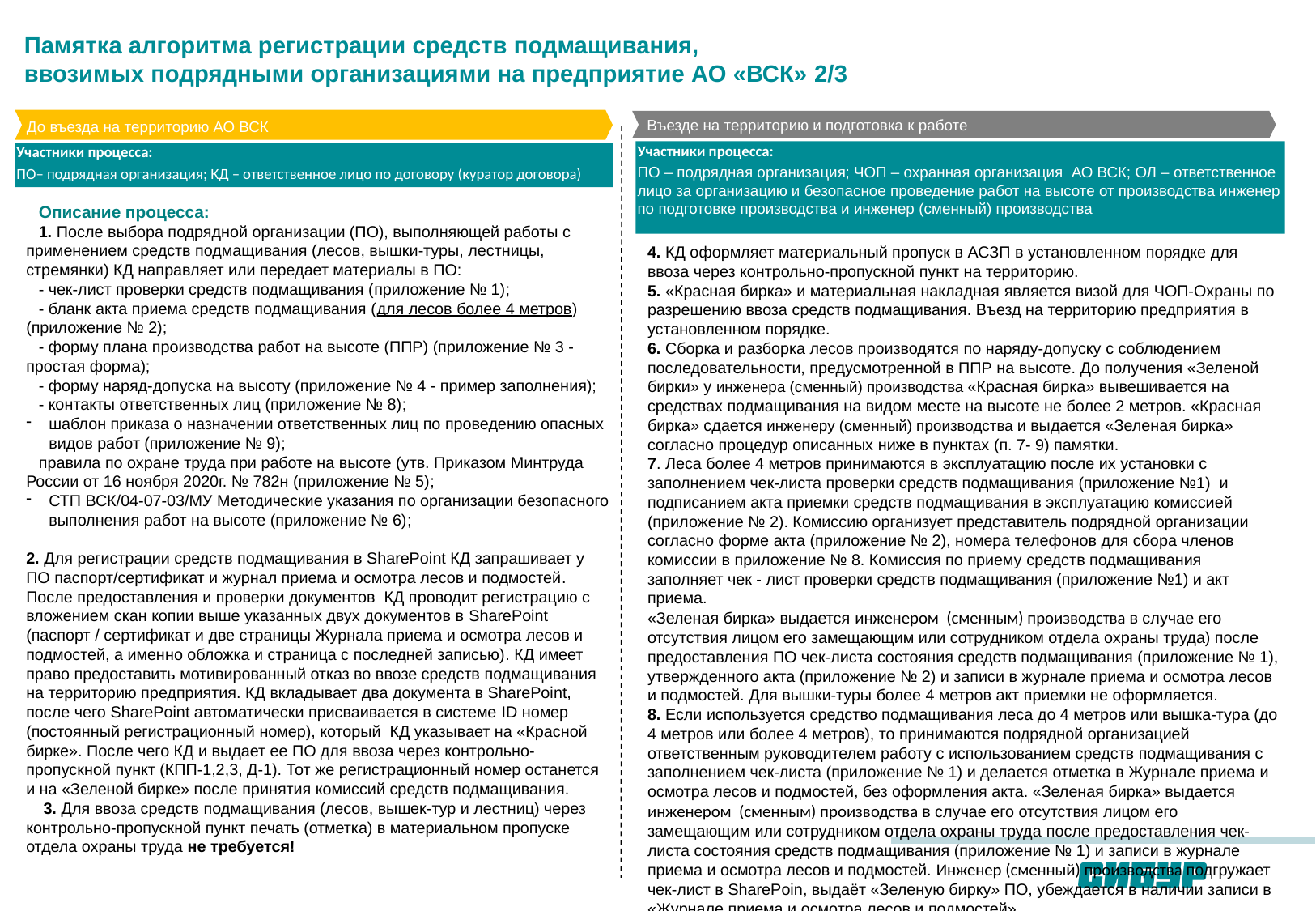

# Памятка алгоритма регистрации средств подмащивания, ввозимых подрядными организациями на предприятие АО «ВСК» 2/3

До въезда на территорию АО ВСК

Въезде на территорию и подготовка к работе
Участники процесса:
ПО – подрядная организация; ЧОП – охранная организация  АО ВСК; ОЛ – ответственное лицо за организацию и безопасное проведение работ на высоте от производства инженер по подготовке производства и инженер (сменный) производства
Участники процесса:
ПО– подрядная организация; КД – ответственное лицо по договору (куратор договора)

Описание процесса:
1. После выбора подрядной организации (ПО), выполняющей работы с применением средств подмащивания (лесов, вышки-туры, лестницы, стремянки) КД направляет или передает материалы в ПО:
- чек-лист проверки средств подмащивания (приложение № 1);
- бланк акта приема средств подмащивания (для лесов более 4 метров) (приложение № 2);
- форму плана производства работ на высоте (ППР) (приложение № 3 - простая форма);
- форму наряд-допуска на высоту (приложение № 4 - пример заполнения);
- контакты ответственных лиц (приложение № 8);
шаблон приказа о назначении ответственных лиц по проведению опасных видов работ (приложение № 9);
правила по охране труда при работе на высоте (утв. Приказом Минтруда России от 16 ноября 2020г. № 782н (приложение № 5);
СТП ВСК/04-07-03/МУ Методические указания по организации безопасного выполнения работ на высоте (приложение № 6);

2. Для регистрации средств подмащивания в SharePoint КД запрашивает у ПО паспорт/сертификат и журнал приема и осмотра лесов и подмостей. После предоставления и проверки документов  КД проводит регистрацию с вложением скан копии выше указанных двух документов в SharePoint (паспорт / сертификат и две страницы Журнала приема и осмотра лесов и подмостей, а именно обложка и страница с последней записью). КД имеет право предоставить мотивированный отказ во ввозе средств подмащивания на территорию предприятия. КД вкладывает два документа в SharePoint, после чего SharePoint автоматически присваивается в системе ID номер (постоянный регистрационный номер), который  КД указывает на «Красной бирке». После чего КД и выдает ее ПО для ввоза через контрольно-пропускной пункт (КПП-1,2,3, Д-1). Тот же регистрационный номер останется и на «Зеленой бирке» после принятия комиссий средств подмащивания.
 3. Для ввоза средств подмащивания (лесов, вышек-тур и лестниц) через контрольно-пропускной пункт печать (отметка) в материальном пропуске отдела охраны труда не требуется!

4. КД оформляет материальный пропуск в АСЗП в установленном порядке для ввоза через контрольно-пропускной пункт на территорию.
5. «Красная бирка» и материальная накладная является визой для ЧОП-Охраны по разрешению ввоза средств подмащивания. Въезд на территорию предприятия в установленном порядке.
6. Сборка и разборка лесов производятся по наряду-допуску с соблюдением последовательности, предусмотренной в ППР на высоте. До получения «Зеленой бирки» у инженера (сменный) производства «Красная бирка» вывешивается на средствах подмащивания на видом месте на высоте не более 2 метров. «Красная бирка» сдается инженеру (сменный) производства и выдается «Зеленая бирка» согласно процедур описанных ниже в пунктах (п. 7- 9) памятки.
7. Леса более 4 метров принимаются в эксплуатацию после их установки с заполнением чек-листа проверки средств подмащивания (приложение №1)  и подписанием акта приемки средств подмащивания в эксплуатацию комиссией (приложение № 2). Комиссию организует представитель подрядной организации согласно форме акта (приложение № 2), номера телефонов для сбора членов комиссии в приложение № 8. Комиссия по приему средств подмащивания заполняет чек - лист проверки средств подмащивания (приложение №1) и акт приема.
«Зеленая бирка» выдается инженером  (сменным) производства в случае его отсутствия лицом его замещающим или сотрудником отдела охраны труда) после предоставления ПО чек-листа состояния средств подмащивания (приложение № 1), утвержденного акта (приложение № 2) и записи в журнале приема и осмотра лесов и подмостей. Для вышки-туры более 4 метров акт приемки не оформляется.
8. Если используется средство подмащивания леса до 4 метров или вышка-тура (до 4 метров или более 4 метров), то принимаются подрядной организацией ответственным руководителем работу с использованием средств подмащивания с заполнением чек-листа (приложение № 1) и делается отметка в Журнале приема и осмотра лесов и подмостей, без оформления акта. «Зеленая бирка» выдается инженером  (сменным) производства в случае его отсутствия лицом его замещающим или сотрудником отдела охраны труда после предоставления чек-листа состояния средств подмащивания (приложение № 1) и записи в журнале приема и осмотра лесов и подмостей. Инженер (сменный) производства подгружает чек-лист в SharePoin, выдаёт «Зеленую бирку» ПО, убеждается в наличии записи в «Журнале приема и осмотра лесов и подмостей».